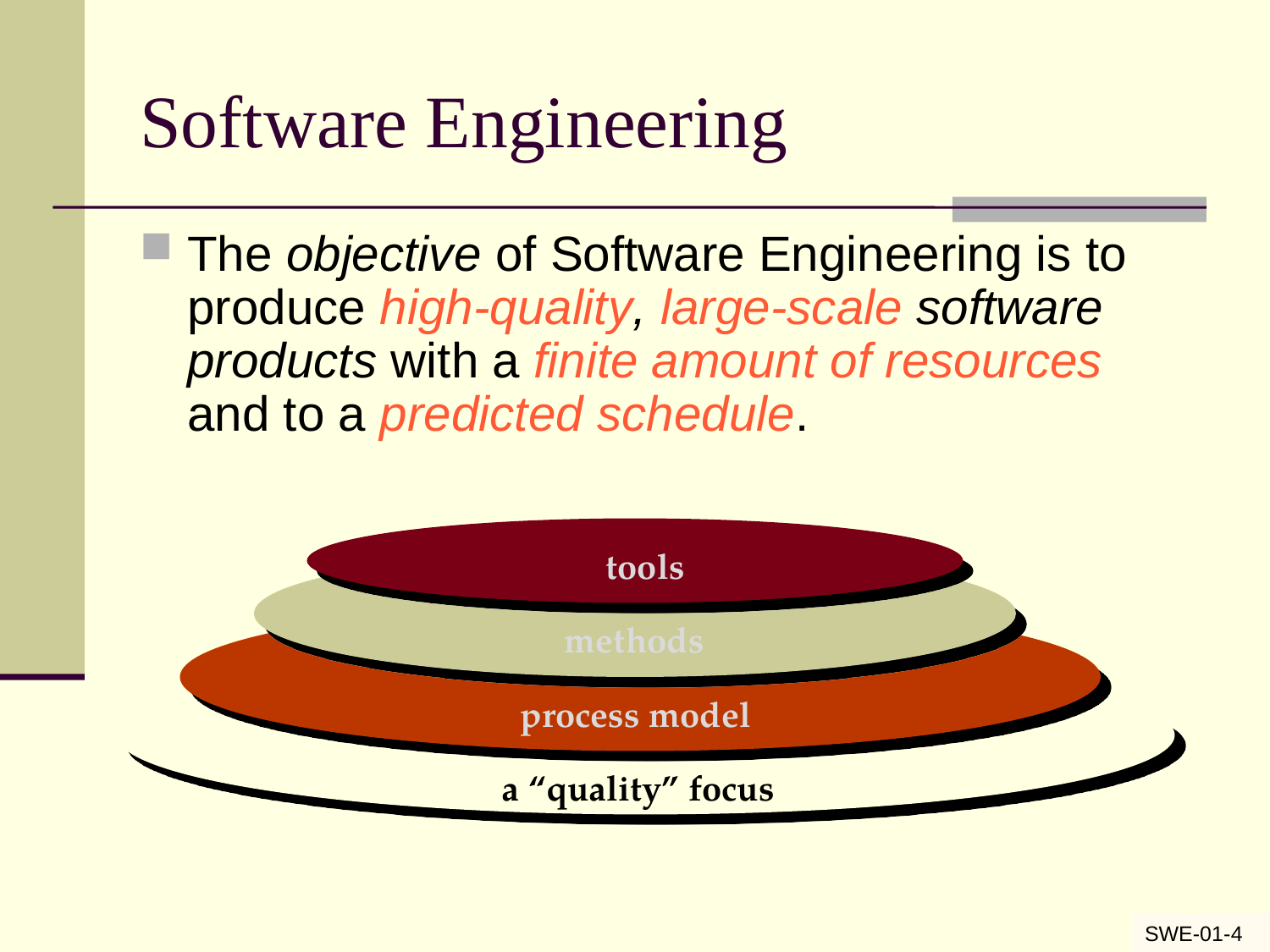

# Software Engineering
The objective of Software Engineering is to produce high-quality, large-scale software products with a finite amount of resources and to a predicted schedule.

tools

methods

process model
a “quality” focus